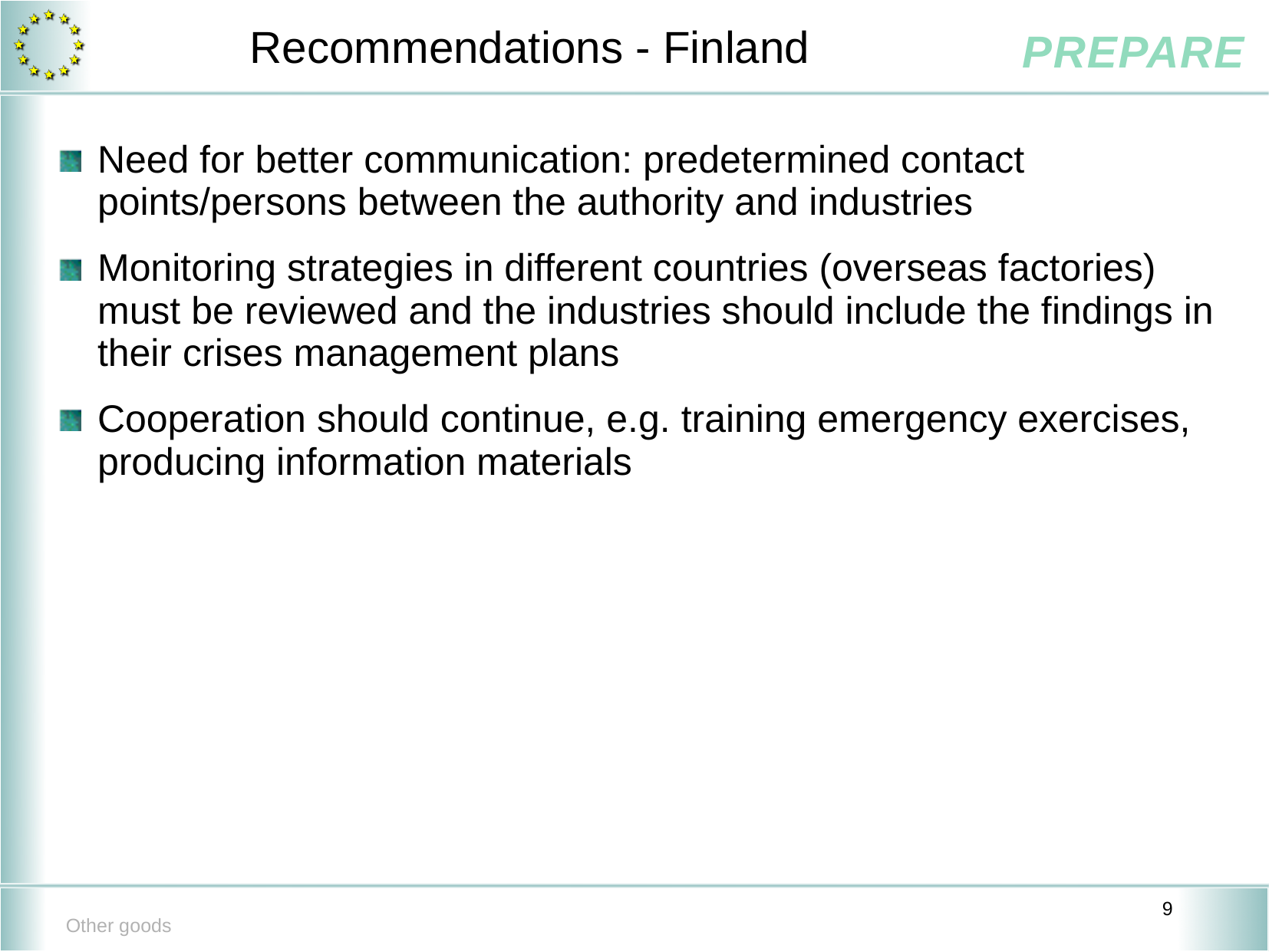

# Recommendations - Finland
Need for better communication: predetermined contact points/persons between the authority and industries
Monitoring strategies in different countries (overseas factories) must be reviewed and the industries should include the findings in their crises management plans
Cooperation should continue, e.g. training emergency exercises, producing information materials
Other goods